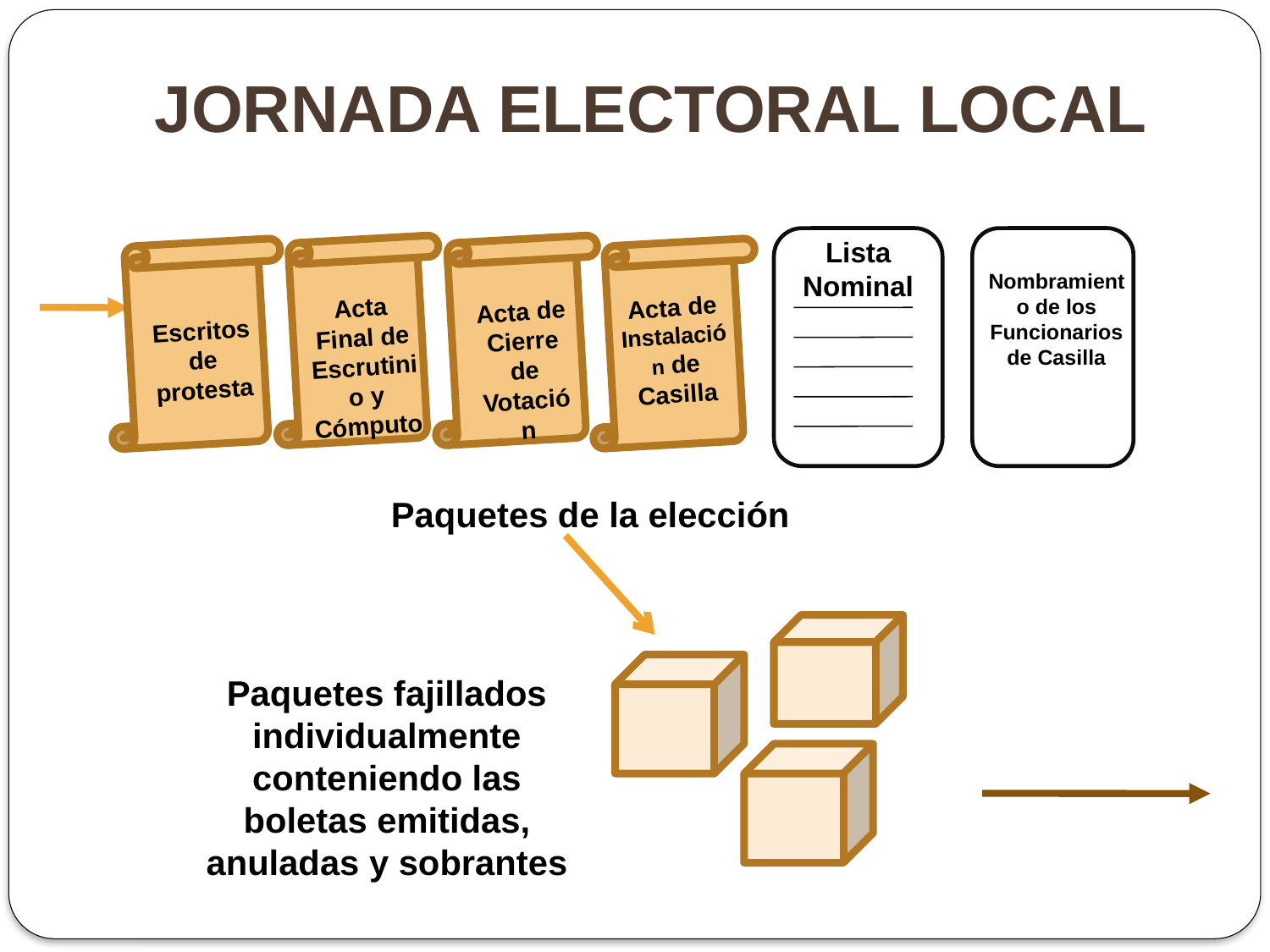

# JORNADA ELECTORAL LOCAL

Lista Nominal

Nombramiento de los Funcionarios de Casilla

Acta de Instalación de Casilla
Acta Final de Escrutinio y Cómputo
Acta de Cierre de Votación
Escritos de protesta
Paquetes de la elección

Paquetes fajillados individualmente conteniendo las boletas emitidas, anuladas y sobrantes